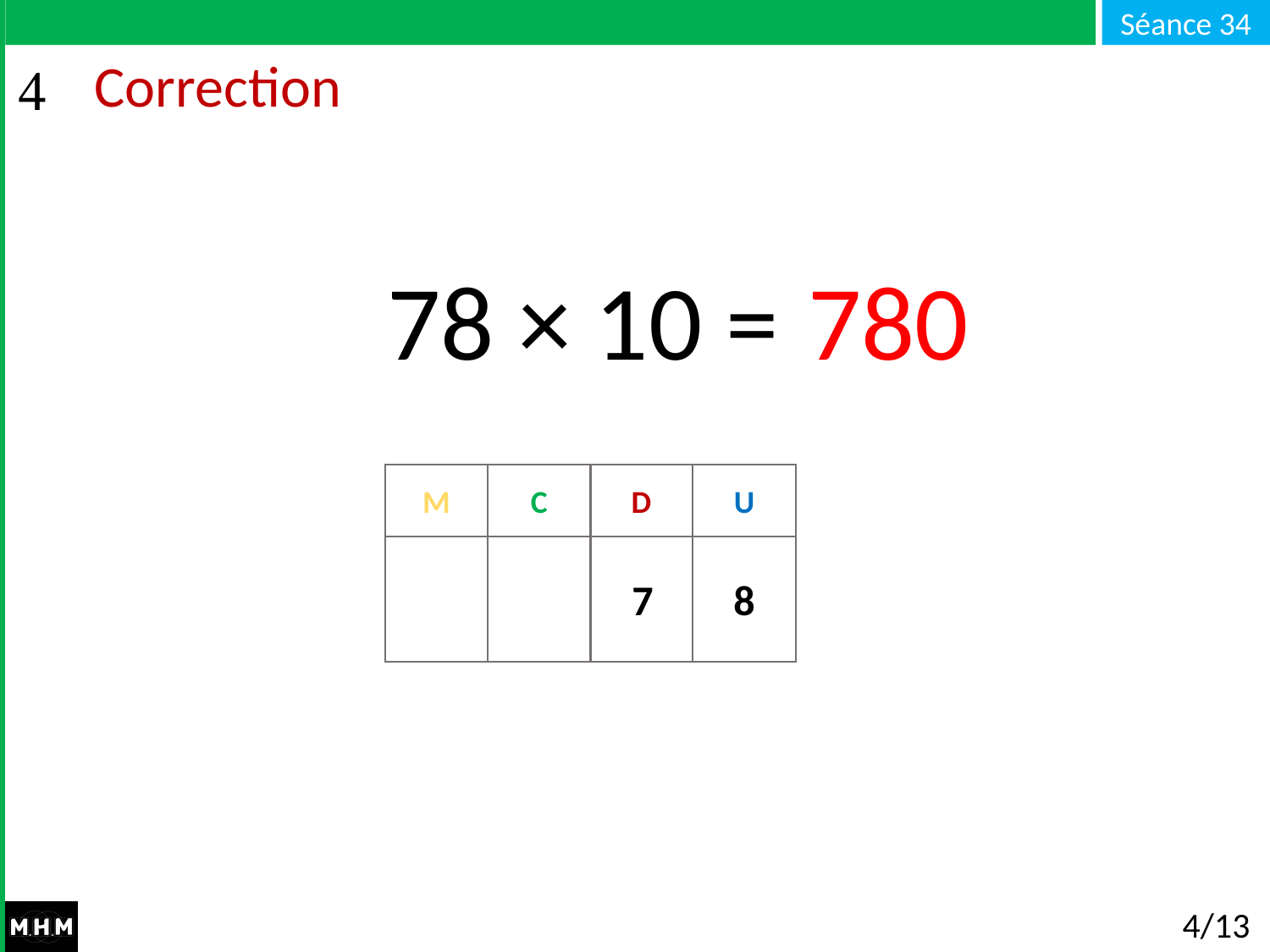

# Correction
780
78 × 10 =
M
C
D
U
7
8

0
4/13